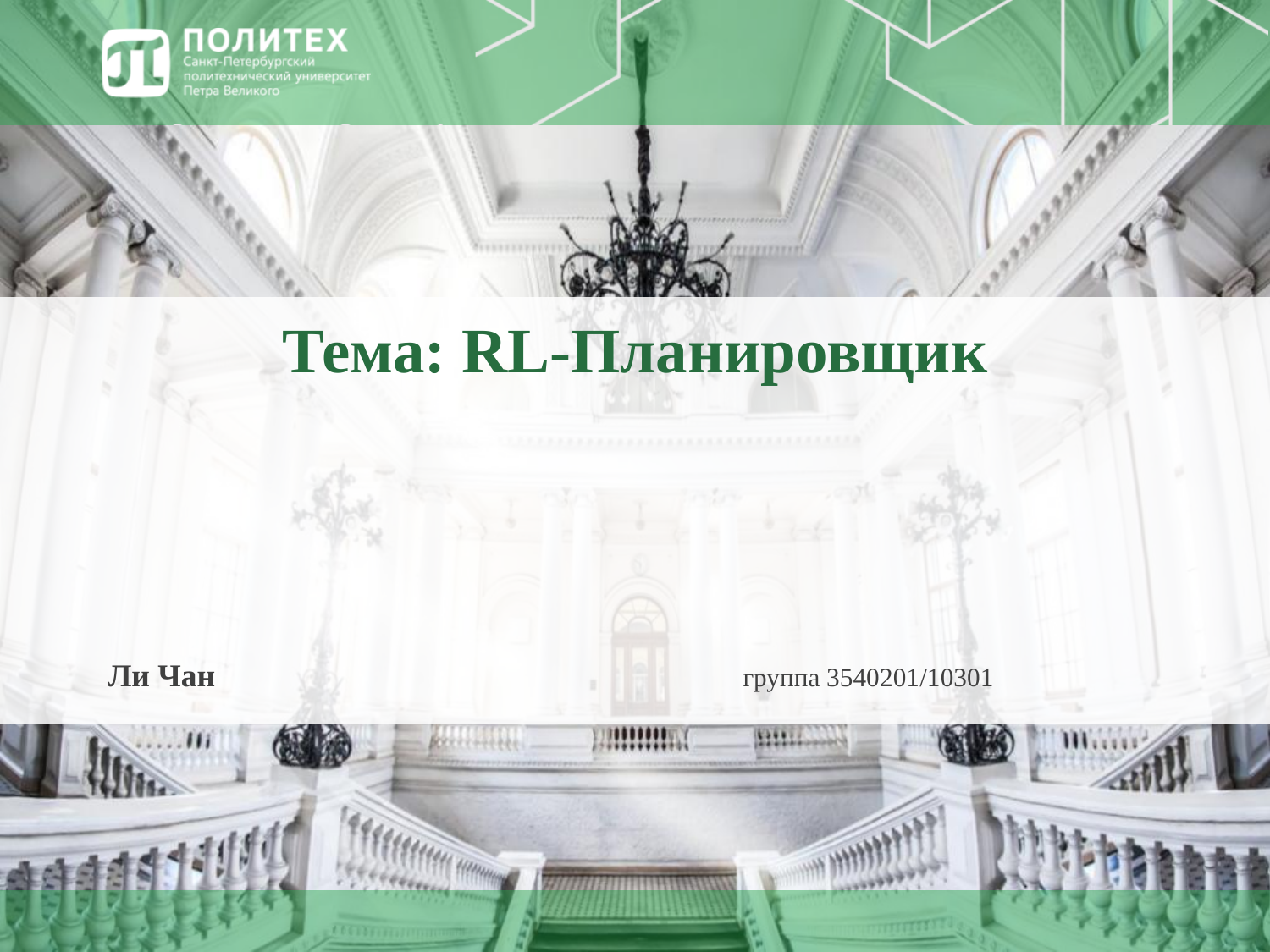

# Тема: RL-Планировщик
Ли Чан					группа 3540201/10301